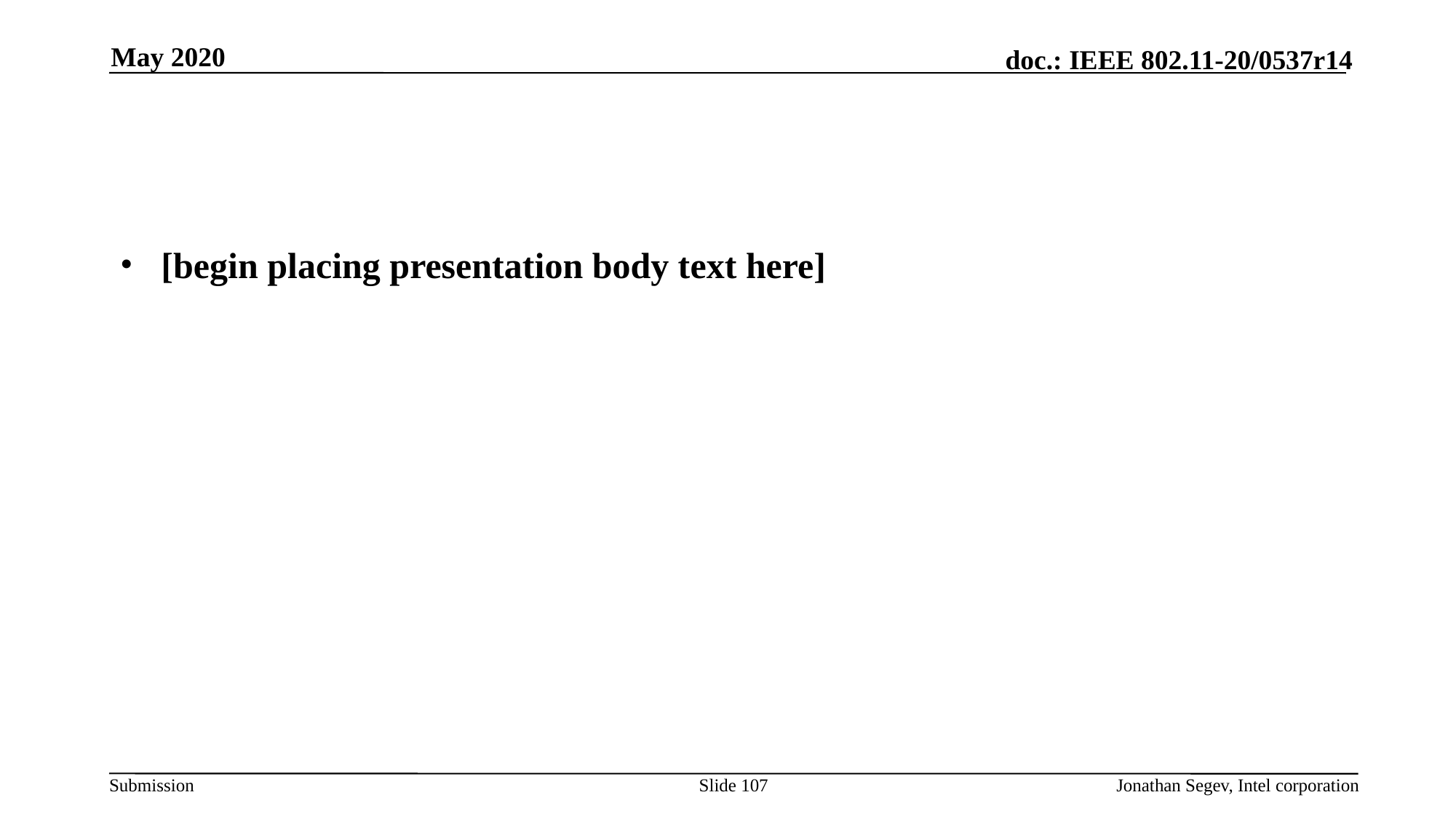

May 2020
#
[begin placing presentation body text here]
Slide 107
Jonathan Segev, Intel corporation